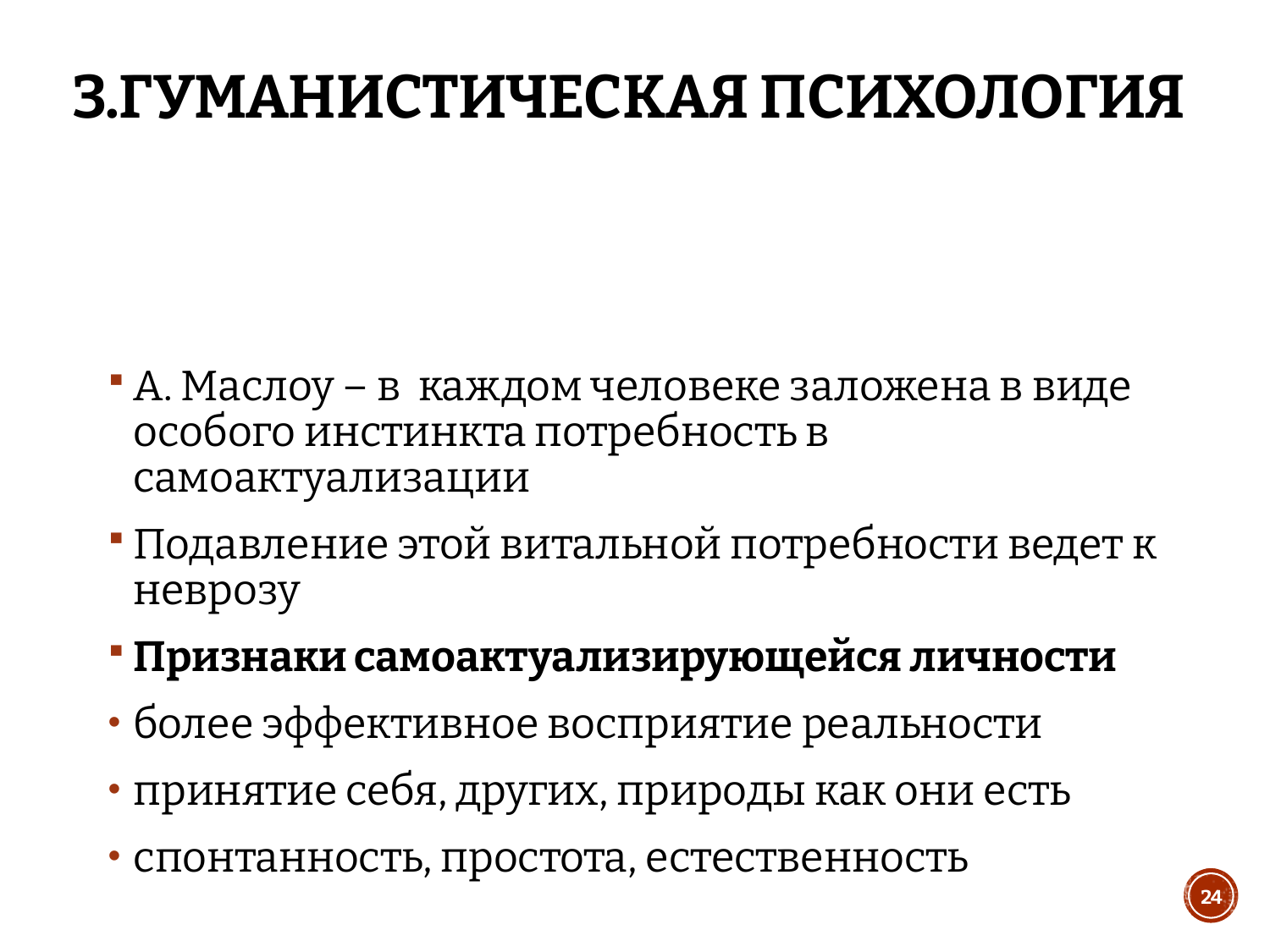

# 3.Гуманистическая психология

А. Маслоу – в  каждом человеке заложена в виде особого инстинкта потребность в самоактуализации
Подавление этой витальной потребности ведет к неврозу
Признаки самоактуализирующейся личности
более эффективное восприятие реальности
принятие себя, других, природы как они есть
cпонтанность, простота, естественность
24